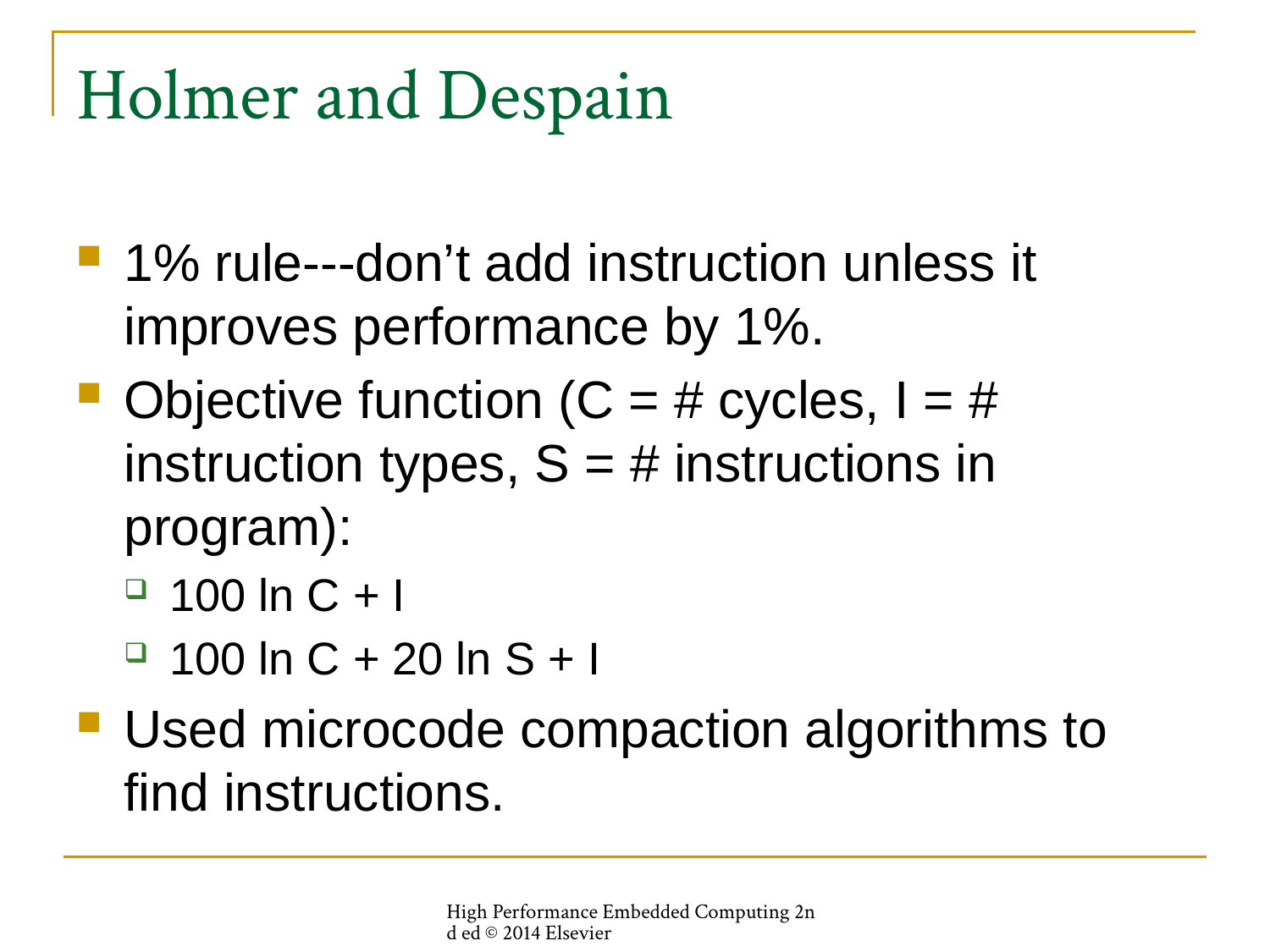

# Holmer and Despain
1% rule---don’t add instruction unless it improves performance by 1%.
Objective function (C = # cycles, I = # instruction types, S = # instructions in program):
100 ln C + I
100 ln C + 20 ln S + I
Used microcode compaction algorithms to find instructions.
High Performance Embedded Computing 2nd ed © 2014 Elsevier